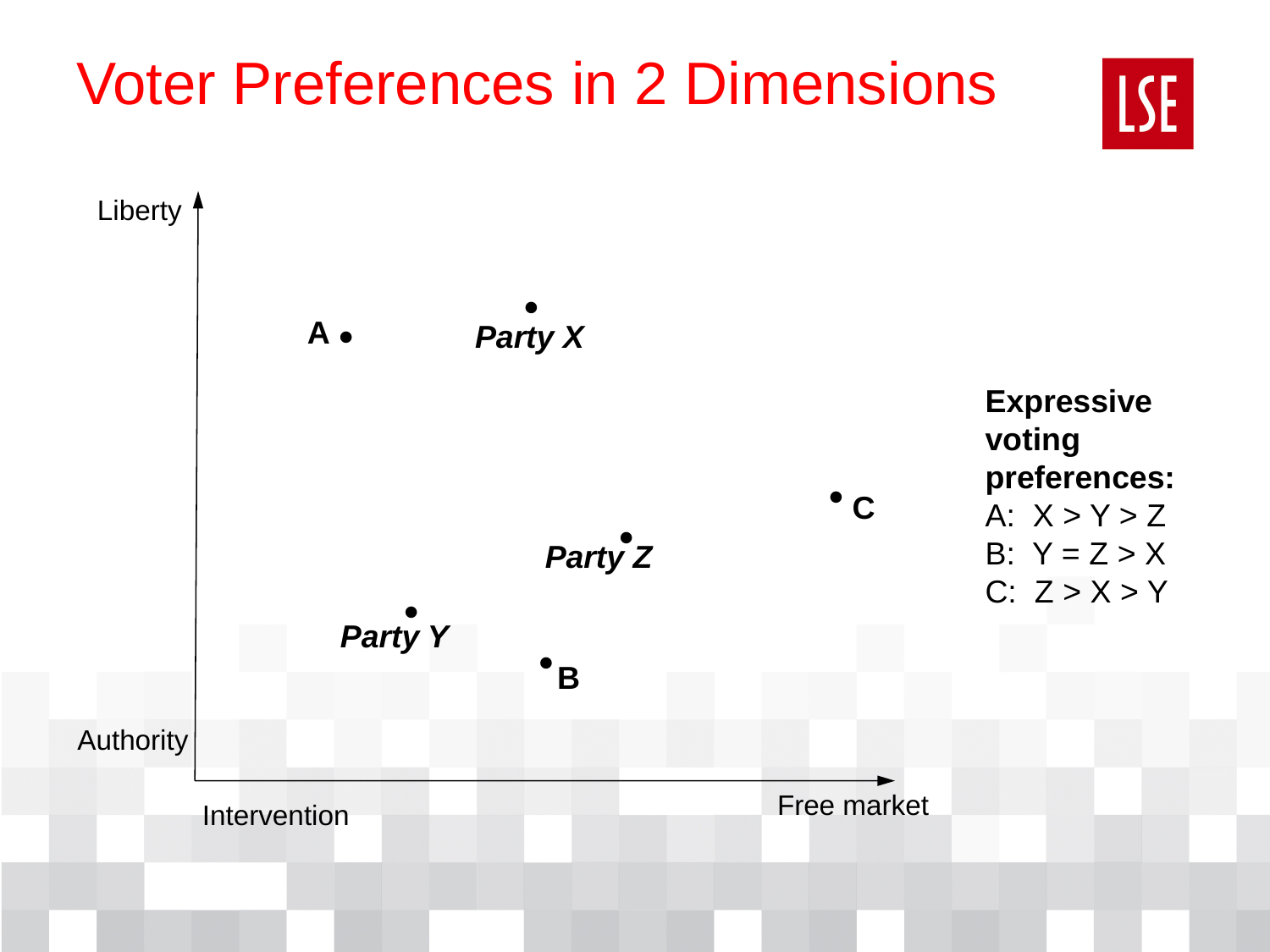

Voter Preferences in 2 Dimensions
Liberty

.
.
A
Party X
Expressive voting preferences:
A:  X > Y > Z
B:  Y = Z > X
C:  Z > X > Y
.
.
C
Party Z
.
.
Party Y
B
Authority

Free market
Intervention